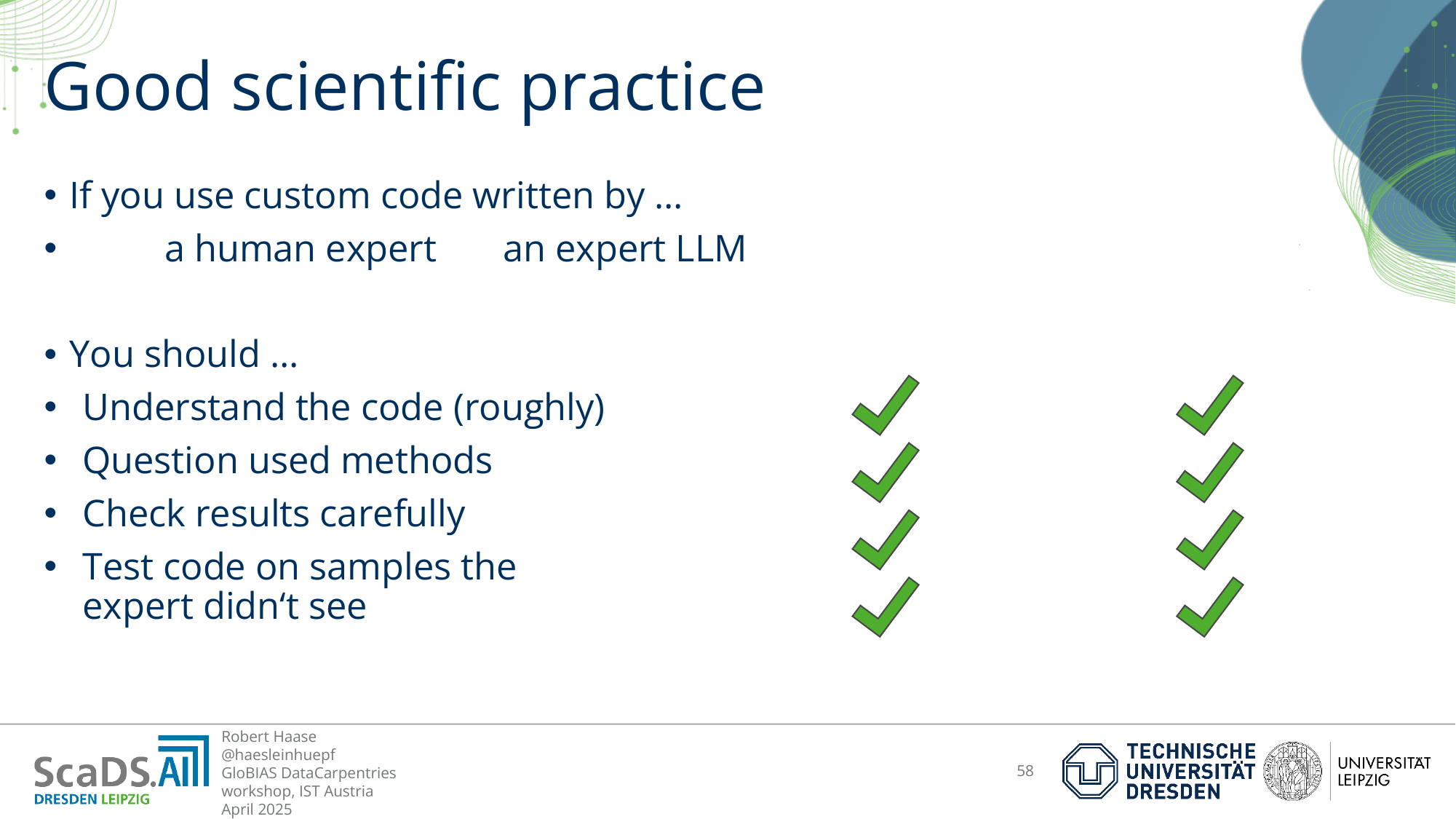

# Good scientific practice
If you use custom code written by …
						a human expert       an expert LLM

You should …
Understand the code (roughly)
Question used methods
Check results carefully
Test code on samples the
expert didn‘t see